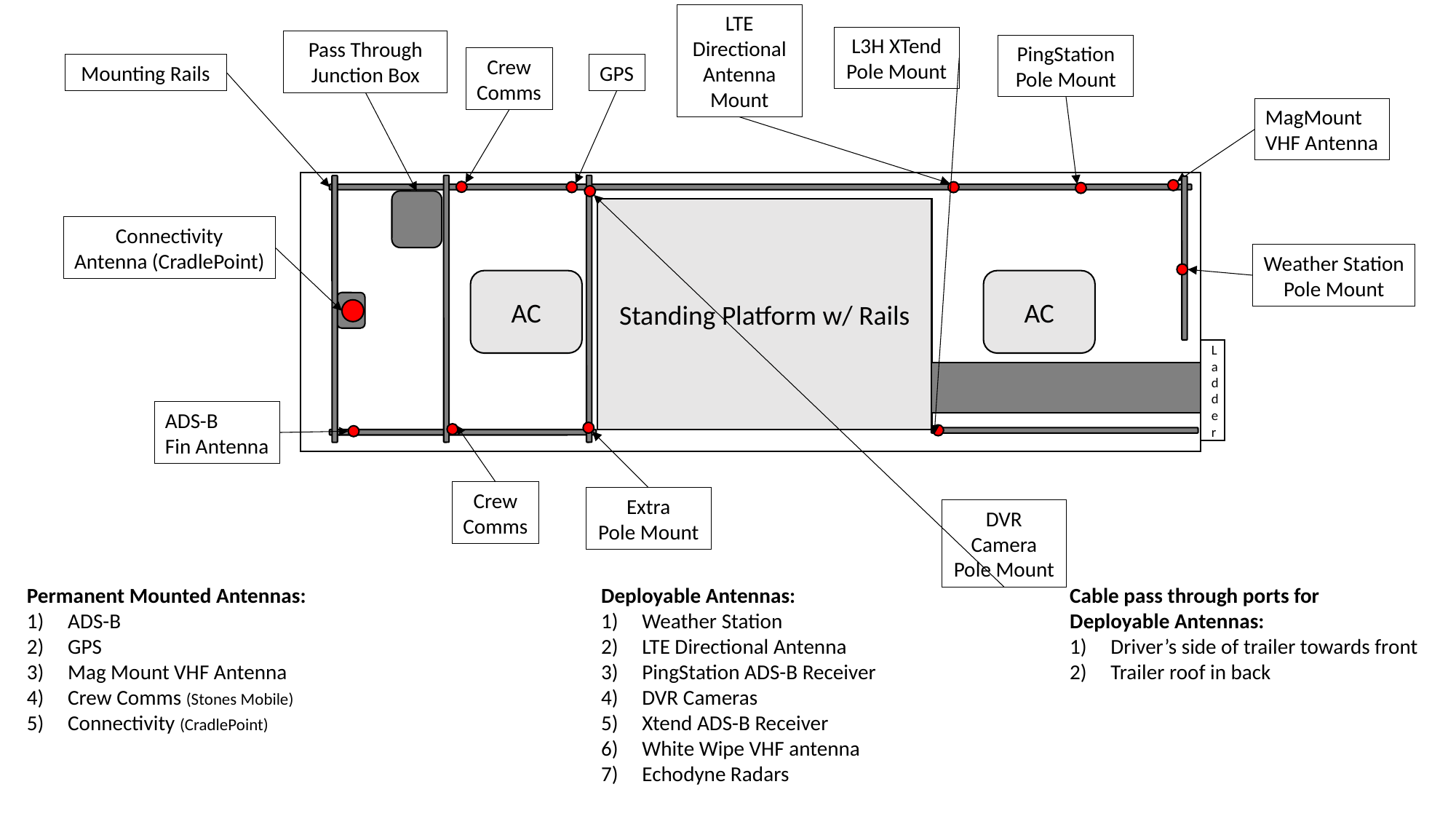

LTE Directional Antenna Mount
L3H XTend
Pole Mount
Pass Through Junction Box
PingStation
Pole Mount
Crew
Comms
GPS
Mounting Rails
MagMount
VHF Antenna

Standing Platform w/ Rails
Connectivity
Antenna (CradlePoint)
Weather Station
Pole Mount

AC
AC

Ladder

ADS-B
Fin Antenna

Crew
Comms
Extra
Pole Mount
DVR Camera Pole Mount
Permanent Mounted Antennas:
ADS-B
GPS
Mag Mount VHF Antenna
Crew Comms (Stones Mobile)
Connectivity (CradlePoint)
Deployable Antennas:
Weather Station
LTE Directional Antenna
PingStation ADS-B Receiver
DVR Cameras
Xtend ADS-B Receiver
White Wipe VHF antenna
Echodyne Radars
Cable pass through ports for
Deployable Antennas:
Driver’s side of trailer towards front
Trailer roof in back